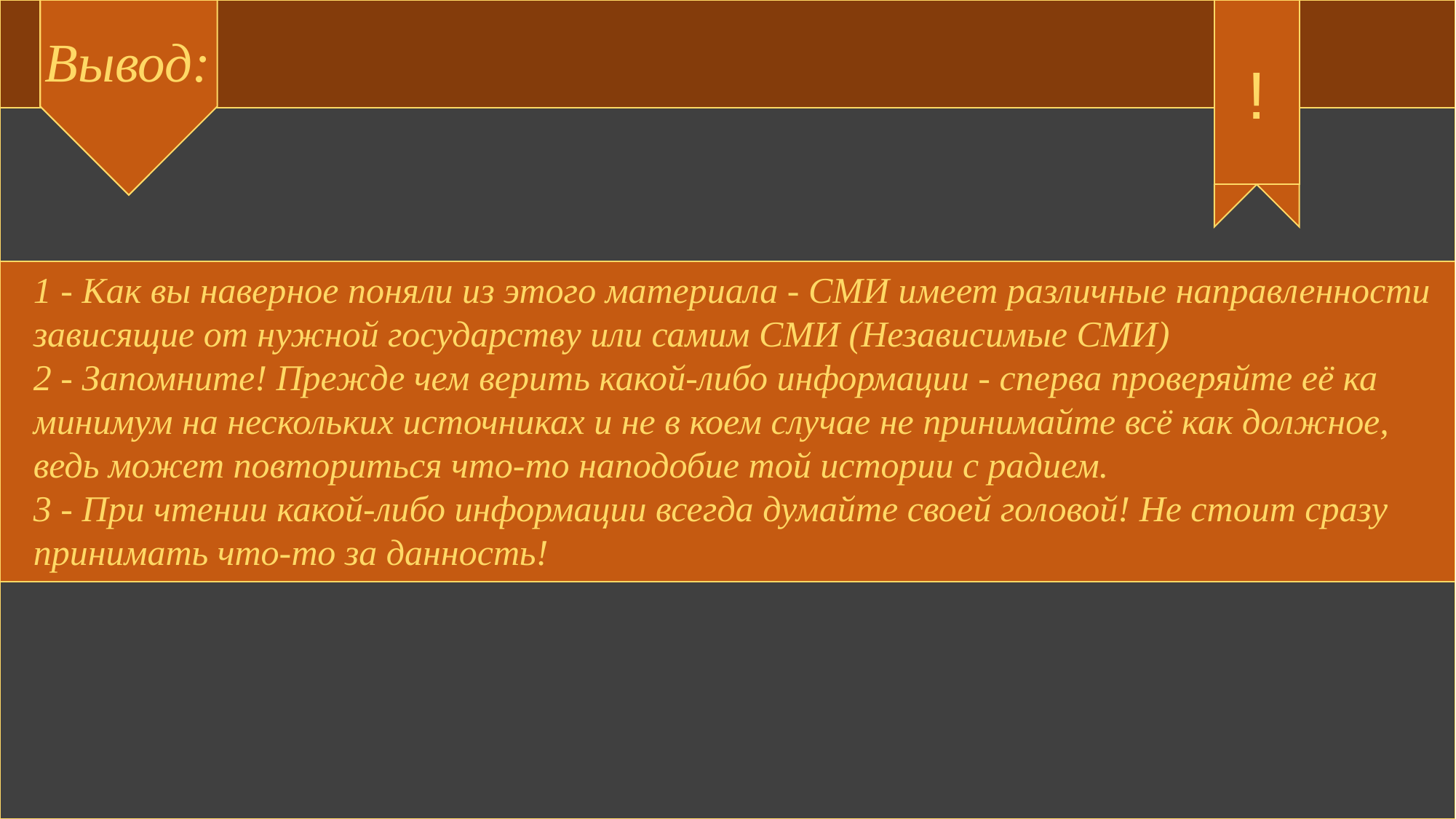

!

# Вывод:

1 - Как вы наверное поняли из этого материала - СМИ имеет различные направленности зависящие от нужной государству или самим СМИ (Независимые СМИ)
2 - Запомните! Прежде чем верить какой-либо информации - сперва проверяйте её ка минимум на нескольких источниках и не в коем случае не принимайте всё как должное, ведь может повториться что-то наподобие той истории с радием.
3 - При чтении какой-либо информации всегда думайте своей головой! Не стоит сразу принимать что-то за данность!